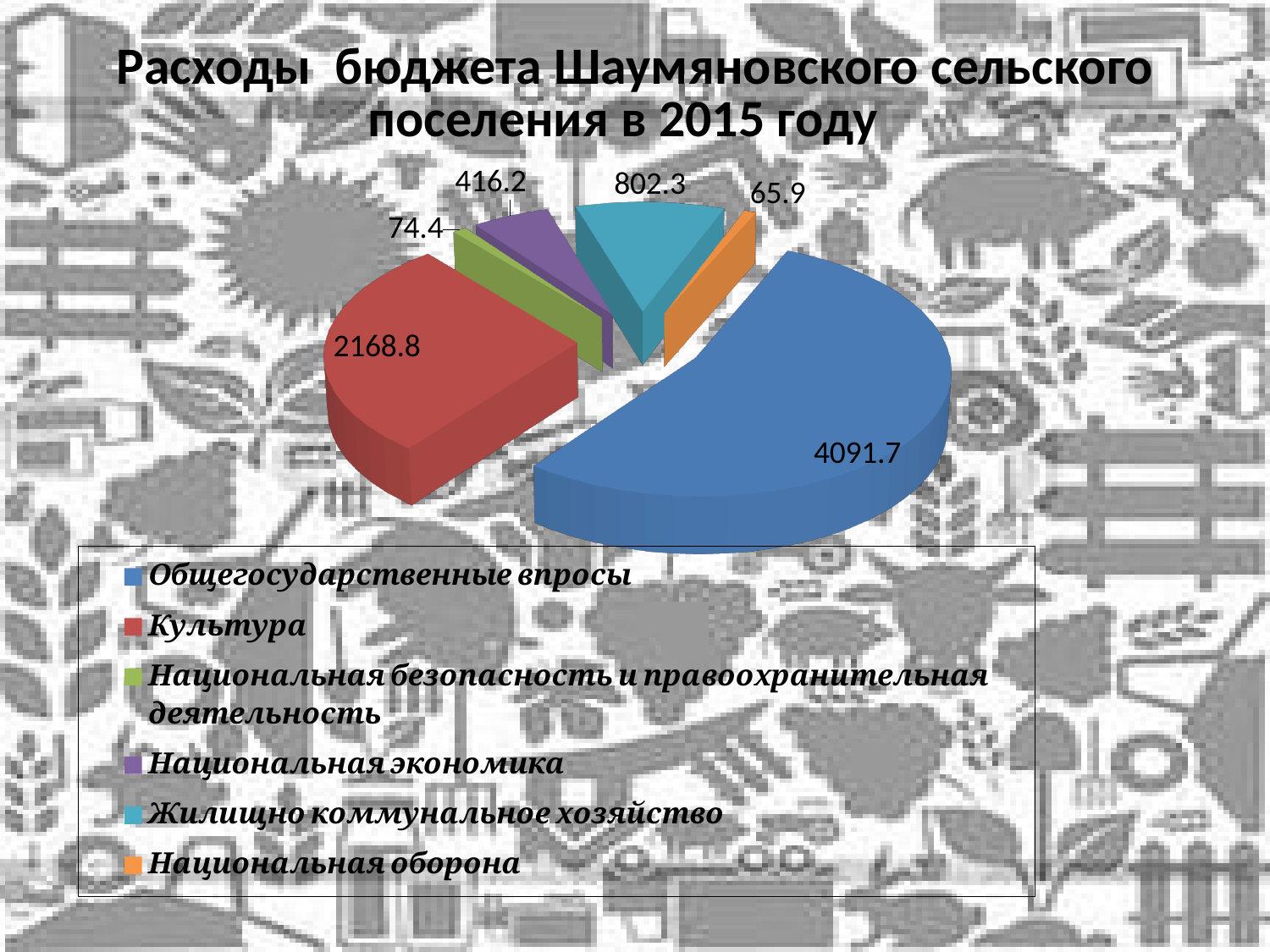

# Расходы  бюджета Шаумяновского сельского поселения в 2015 году

[unsupported chart]